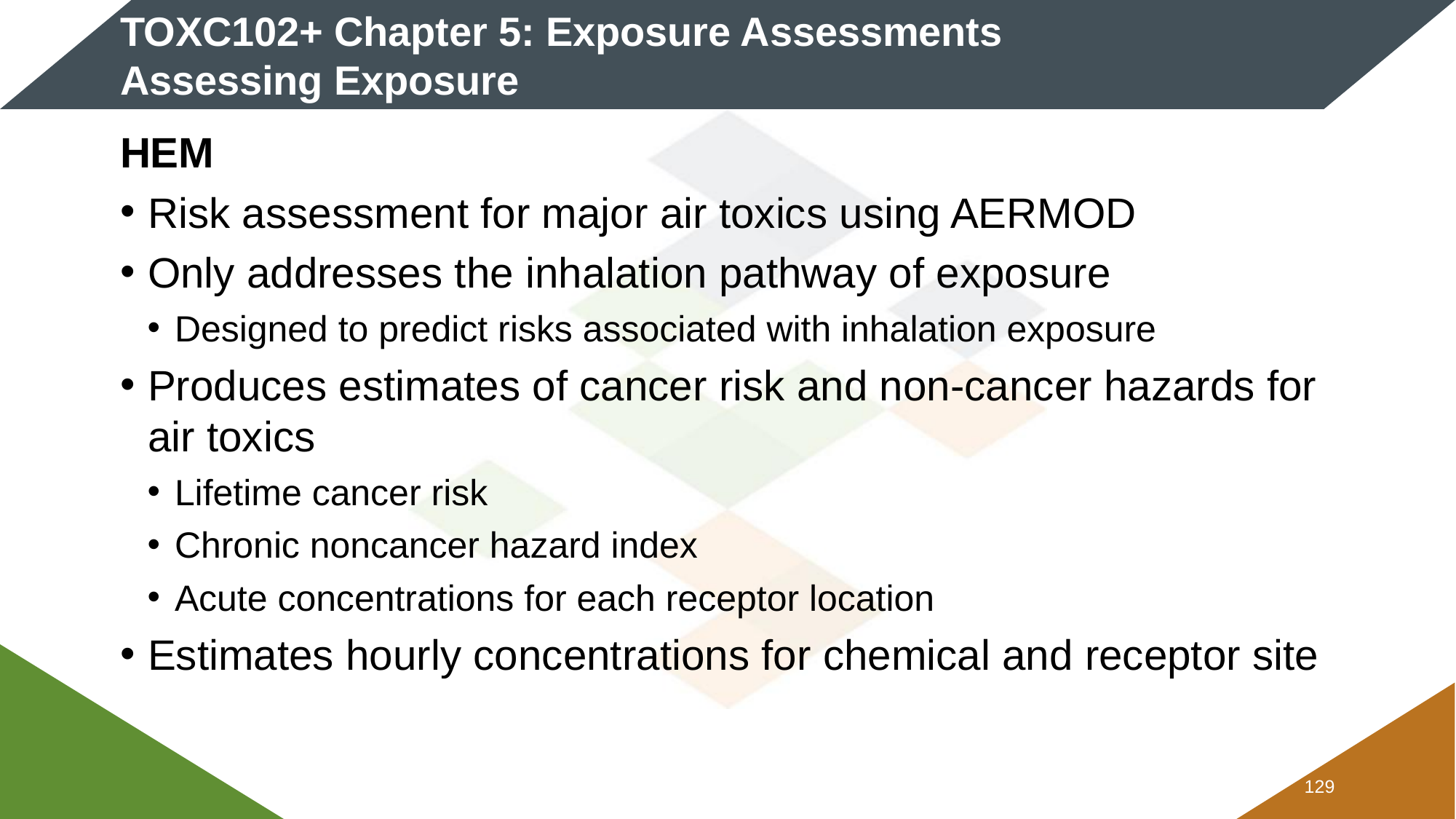

# TOXC102+ Chapter 5: Exposure Assessments Assessing Exposure
HEM
Risk assessment for major air toxics using AERMOD
Only addresses the inhalation pathway of exposure
Designed to predict risks associated with inhalation exposure
Produces estimates of cancer risk and non-cancer hazards for air toxics
Lifetime cancer risk
Chronic noncancer hazard index
Acute concentrations for each receptor location
Estimates hourly concentrations for chemical and receptor site

129